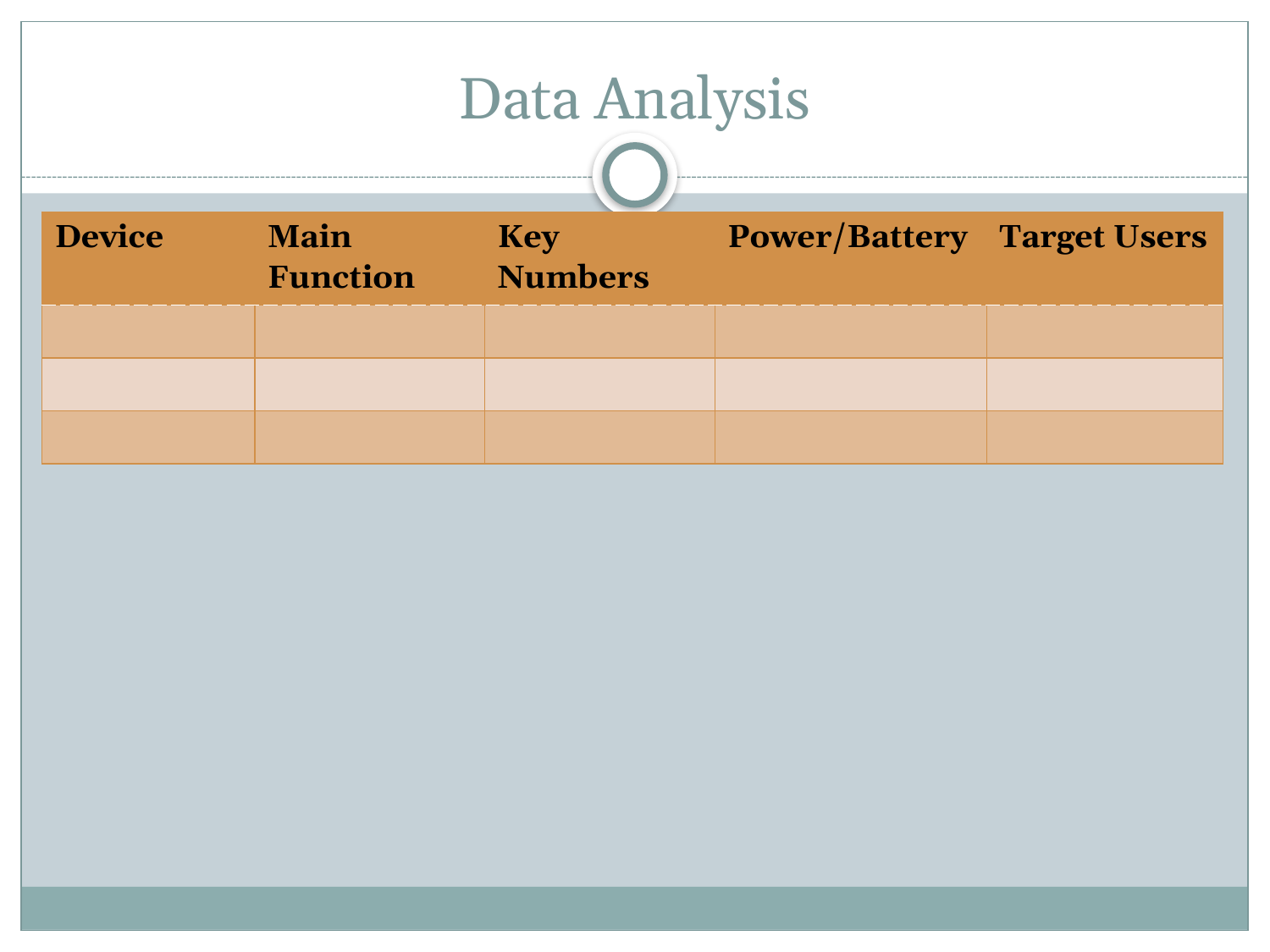

# Data Analysis
| Device | Main Function | Key Numbers | Power/Battery | Target Users |
| --- | --- | --- | --- | --- |
|  |  |  |  |  |
|  |  |  |  |  |
|  |  |  |  |  |